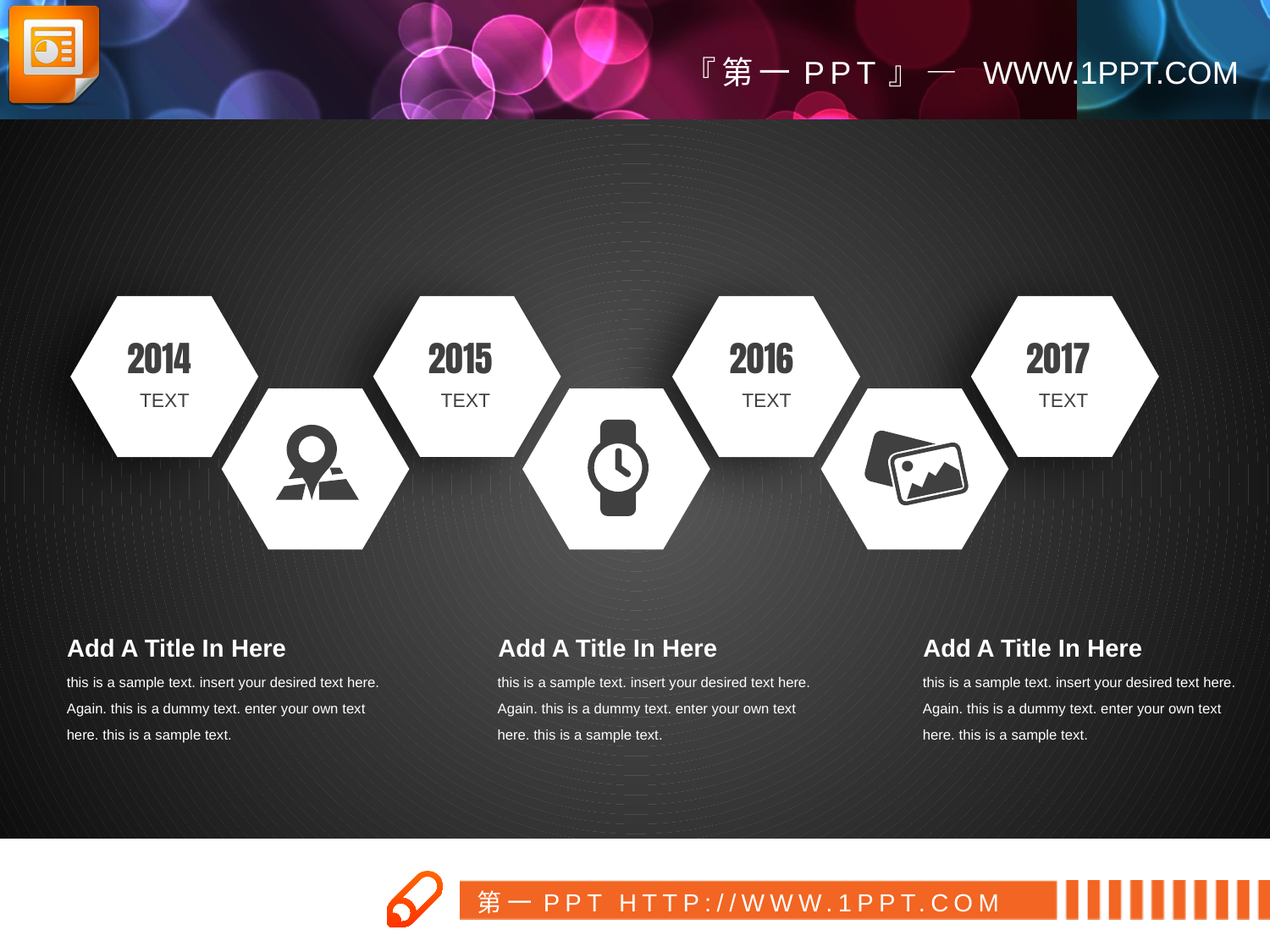

2014
TEXT
2015
TEXT
2016
TEXT
2017
TEXT

Add A Title In Here
this is a sample text. insert your desired text here. Again. this is a dummy text. enter your own text here. this is a sample text.
Add A Title In Here
this is a sample text. insert your desired text here. Again. this is a dummy text. enter your own text here. this is a sample text.
Add A Title In Here
this is a sample text. insert your desired text here. Again. this is a dummy text. enter your own text here. this is a sample text.